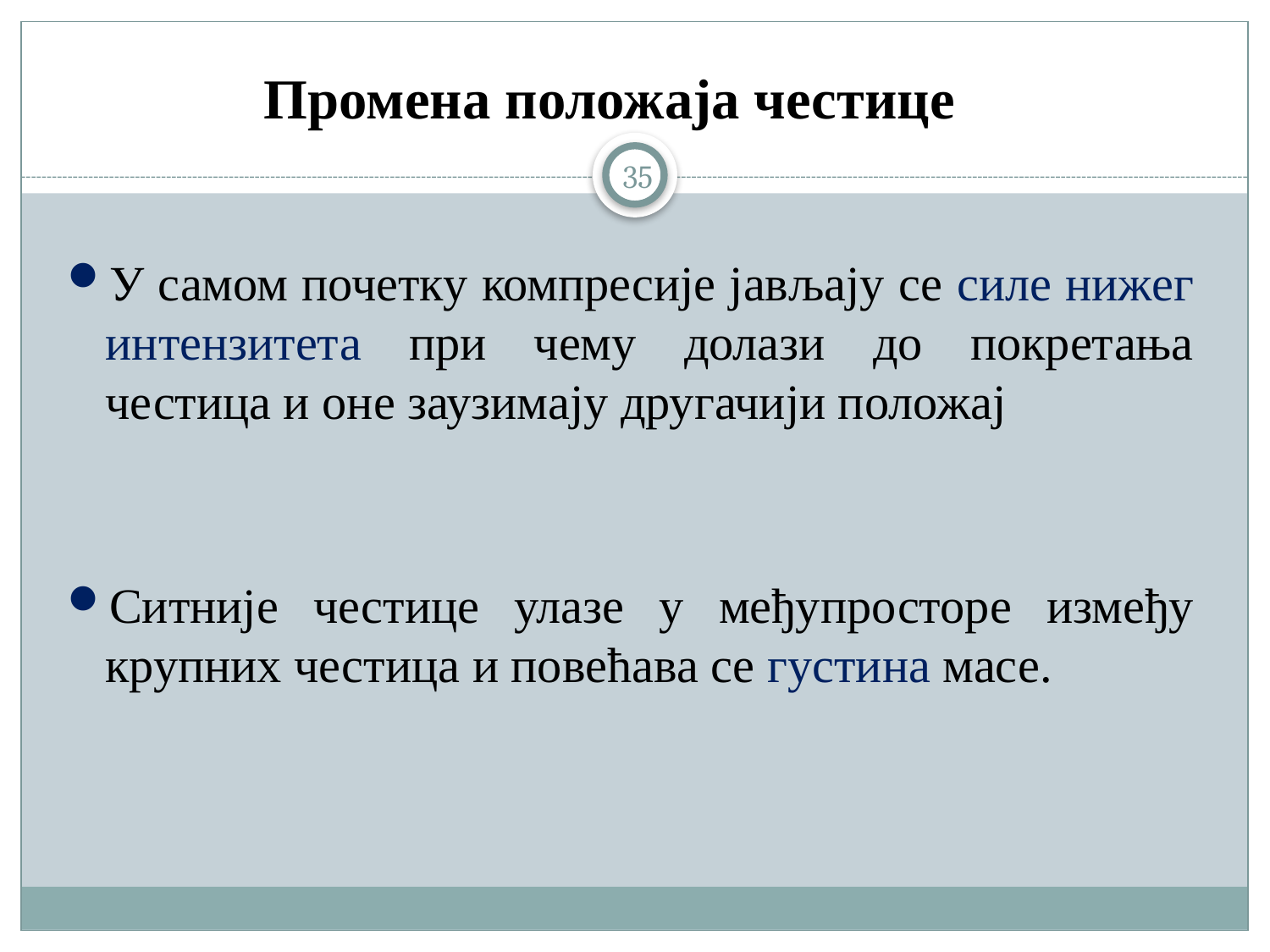

Промена положаја честице
35

У самом почетку компресије јављају се силе нижег интензитета при чему долази до покретања честица и оне заузимају другачији положај

Ситније честице улазе у међупросторе између крупних честица и повећава се густина масе.